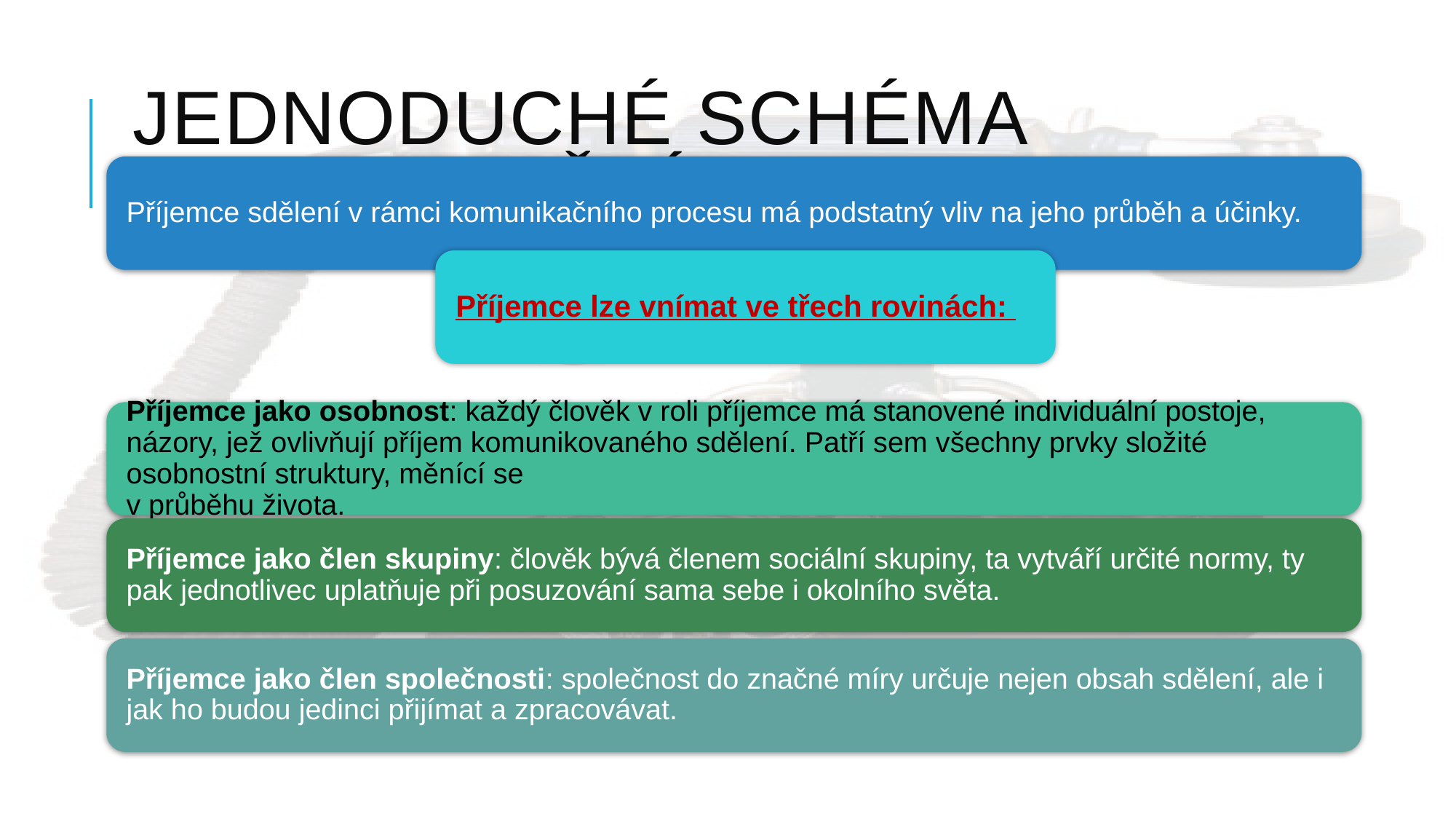

# Jednoduché schéma komunikačního procesu
Příjemce sdělení v rámci komunikačního procesu má podstatný vliv na jeho průběh a účinky.
Příjemce lze vnímat ve třech rovinách:
Příjemce jako osobnost: každý člověk v roli příjemce má stanovené individuální postoje, názory, jež ovlivňují příjem komunikovaného sdělení. Patří sem všechny prvky složité osobnostní struktury, měnící se
v průběhu života.
Příjemce jako člen skupiny: člověk bývá členem sociální skupiny, ta vytváří určité normy, ty pak jednotlivec uplatňuje při posuzování sama sebe i okolního světa.
Příjemce jako člen společnosti: společnost do značné míry určuje nejen obsah sdělení, ale i jak ho budou jedinci přijímat a zpracovávat.